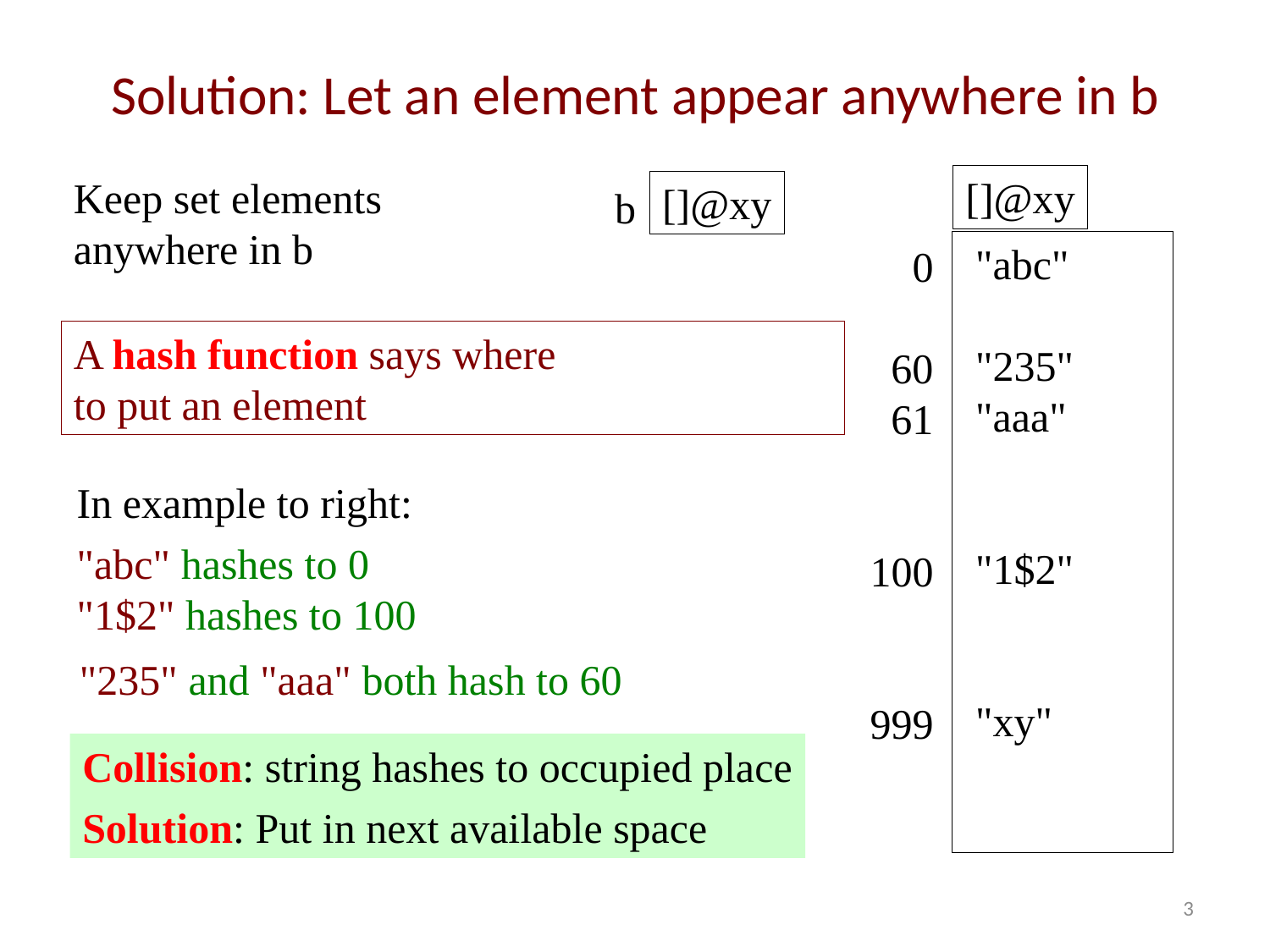

# Solution: Let an element appear anywhere in b
Keep set elements anywhere in b
[]@xy
[]@xy
b
 "abc"

 "235"
 "aaa"

 "1$2"

 "xy"

0

60
61

100

999
A hash function says where
to put an element
In example to right:
"abc" hashes to 0
"1$2" hashes to 100
"235" and "aaa" both hash to 60
Collision: string hashes to occupied place
Solution: Put in next available space
3